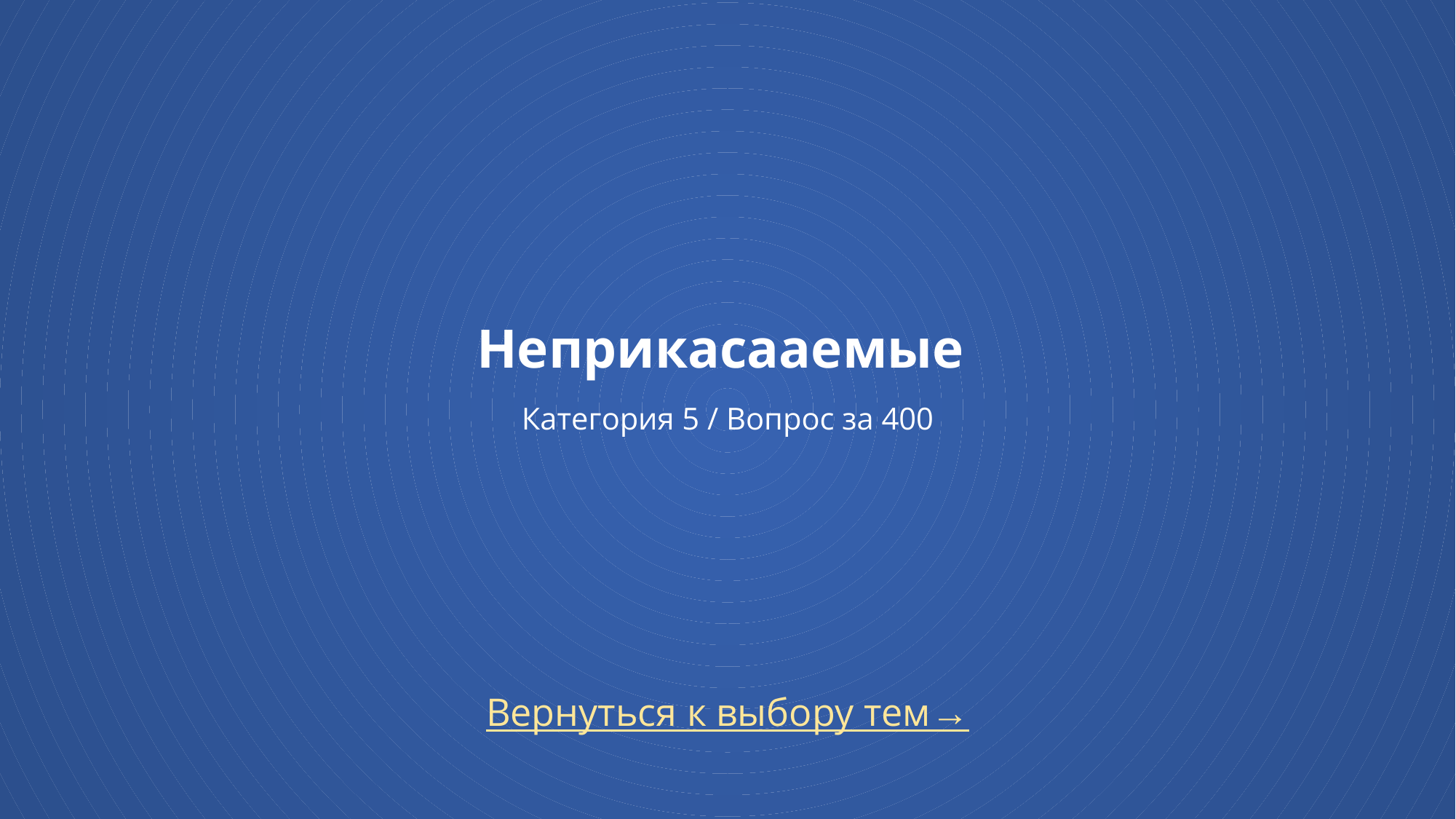

# Неприкасааемые Категория 5 / Вопрос за 400
Вернуться к выбору тем→